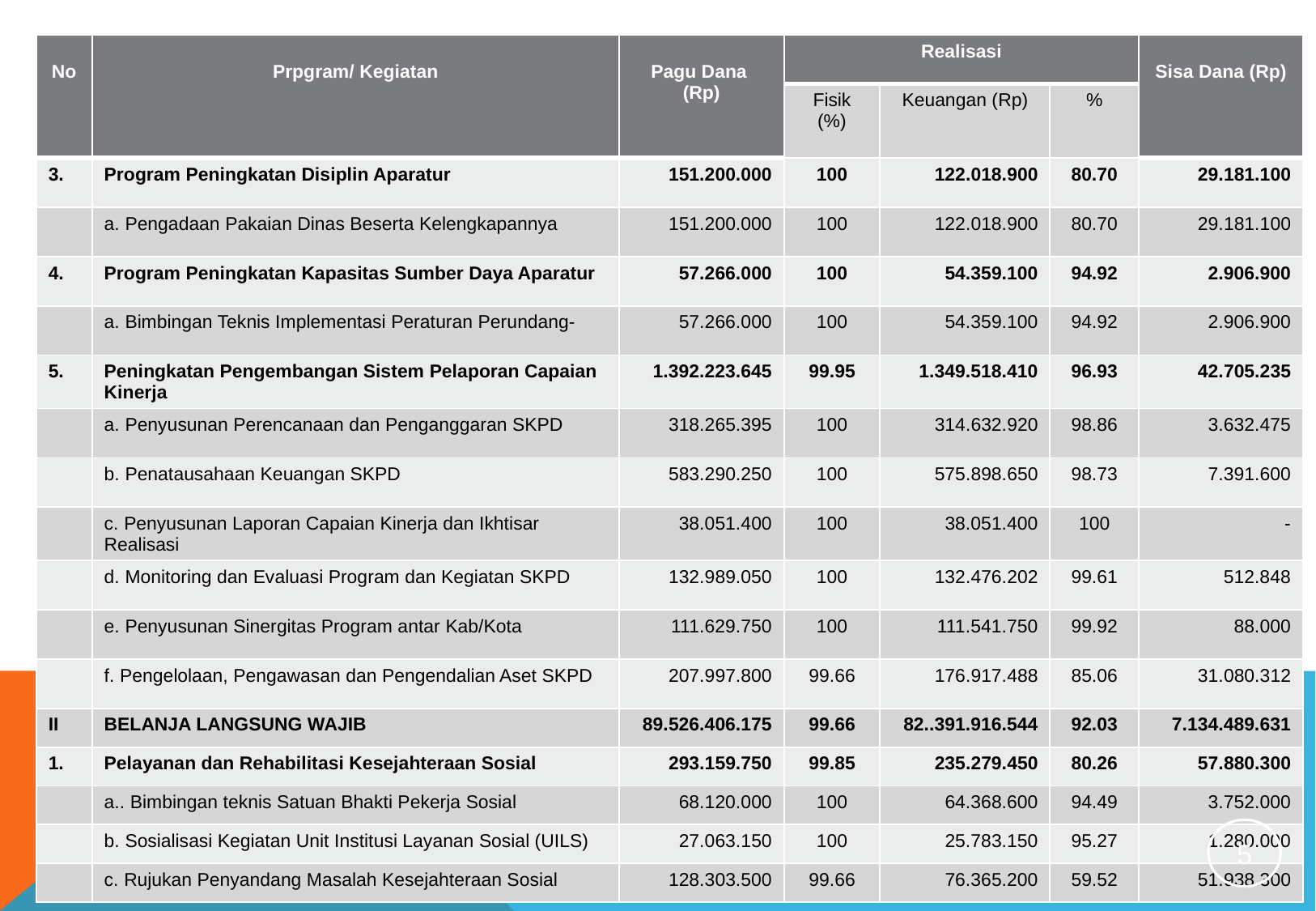

| No | Prpgram/ Kegiatan | Pagu Dana (Rp) | Realisasi |  |  | Sisa Dana (Rp) |
| --- | --- | --- | --- | --- | --- | --- |
|  |  |  | Fisik (%) | Keuangan (Rp) | % |  |
| 3. | Program Peningkatan Disiplin Aparatur | 151.200.000 | 100 | 122.018.900 | 80.70 | 29.181.100 |
|  | a. Pengadaan Pakaian Dinas Beserta Kelengkapannya | 151.200.000 | 100 | 122.018.900 | 80.70 | 29.181.100 |
| 4. | Program Peningkatan Kapasitas Sumber Daya Aparatur | 57.266.000 | 100 | 54.359.100 | 94.92 | 2.906.900 |
|  | a. Bimbingan Teknis Implementasi Peraturan Perundang- | 57.266.000 | 100 | 54.359.100 | 94.92 | 2.906.900 |
| 5. | Peningkatan Pengembangan Sistem Pelaporan Capaian Kinerja | 1.392.223.645 | 99.95 | 1.349.518.410 | 96.93 | 42.705.235 |
|  | a. Penyusunan Perencanaan dan Penganggaran SKPD | 318.265.395 | 100 | 314.632.920 | 98.86 | 3.632.475 |
|  | b. Penatausahaan Keuangan SKPD | 583.290.250 | 100 | 575.898.650 | 98.73 | 7.391.600 |
|  | c. Penyusunan Laporan Capaian Kinerja dan Ikhtisar Realisasi | 38.051.400 | 100 | 38.051.400 | 100 | - |
|  | d. Monitoring dan Evaluasi Program dan Kegiatan SKPD | 132.989.050 | 100 | 132.476.202 | 99.61 | 512.848 |
|  | e. Penyusunan Sinergitas Program antar Kab/Kota | 111.629.750 | 100 | 111.541.750 | 99.92 | 88.000 |
|  | f. Pengelolaan, Pengawasan dan Pengendalian Aset SKPD | 207.997.800 | 99.66 | 176.917.488 | 85.06 | 31.080.312 |
| II | BELANJA LANGSUNG WAJIB | 89.526.406.175 | 99.66 | 82..391.916.544 | 92.03 | 7.134.489.631 |
| 1. | Pelayanan dan Rehabilitasi Kesejahteraan Sosial | 293.159.750 | 99.85 | 235.279.450 | 80.26 | 57.880.300 |
|  | a.. Bimbingan teknis Satuan Bhakti Pekerja Sosial | 68.120.000 | 100 | 64.368.600 | 94.49 | 3.752.000 |
|  | b. Sosialisasi Kegiatan Unit Institusi Layanan Sosial (UILS) | 27.063.150 | 100 | 25.783.150 | 95.27 | 1.280.000 |
|  | c. Rujukan Penyandang Masalah Kesejahteraan Sosial | 128.303.500 | 99.66 | 76.365.200 | 59.52 | 51.938.300 |
5